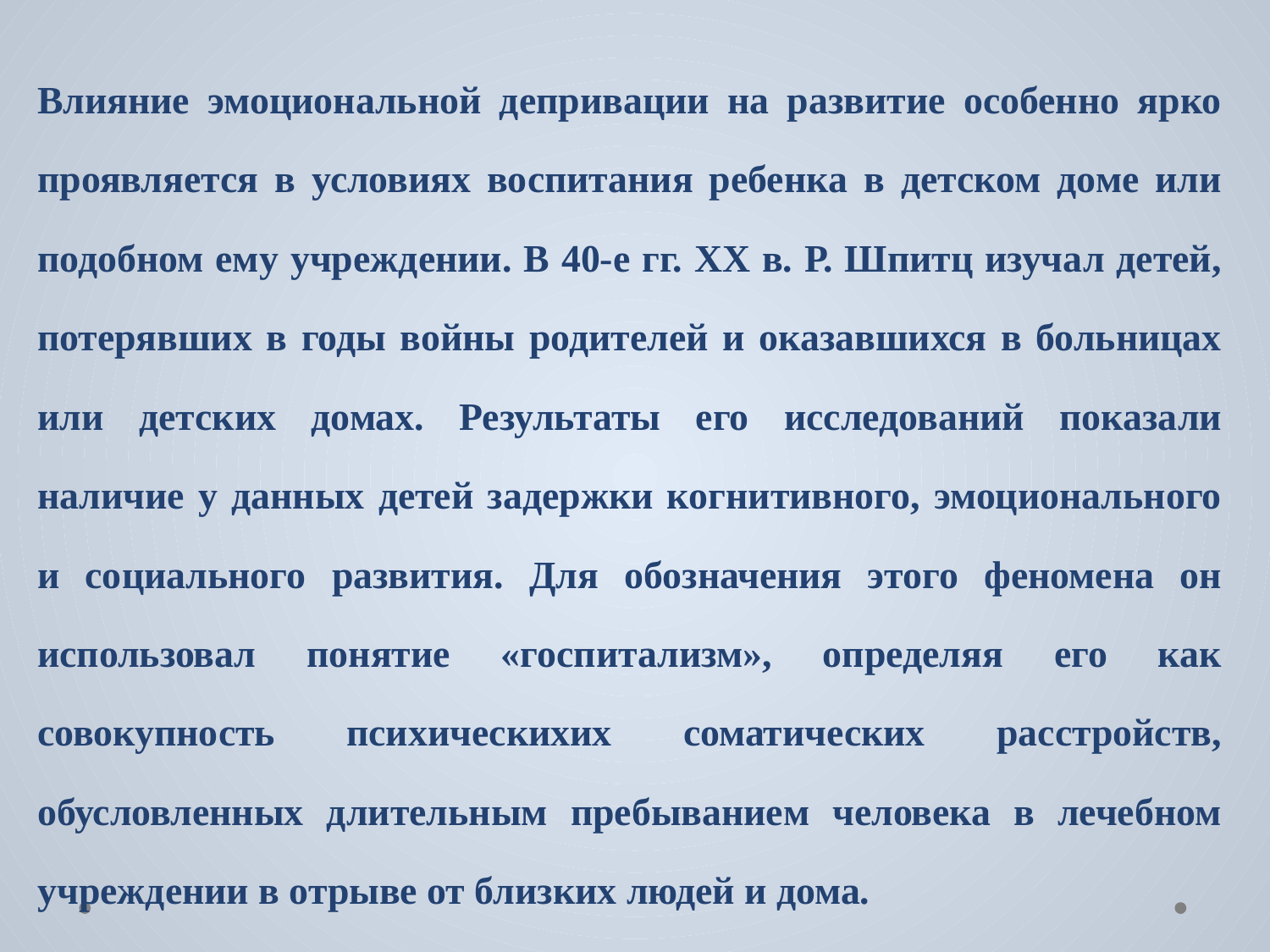

Влияние эмоциональной депривации на развитие особенно ярко проявляется в условиях воспитания ребенка в детском доме или подобном ему учреждении. В 40-е гг. ХХ в. Р. Шпитц изучал детей, потерявших в годы войны родителей и оказавшихся в больницах или детских домах. Результаты его исследований показали наличие у данных детей задержки когнитивного, эмоционального и социального развития. Для обозначения этого феномена он использовал понятие «госпитализм», определяя его как совокупность психическихих соматических расстройств, обусловленных длительным пребыванием человека в лечебном учреждении в отрыве от близких людей и дома.